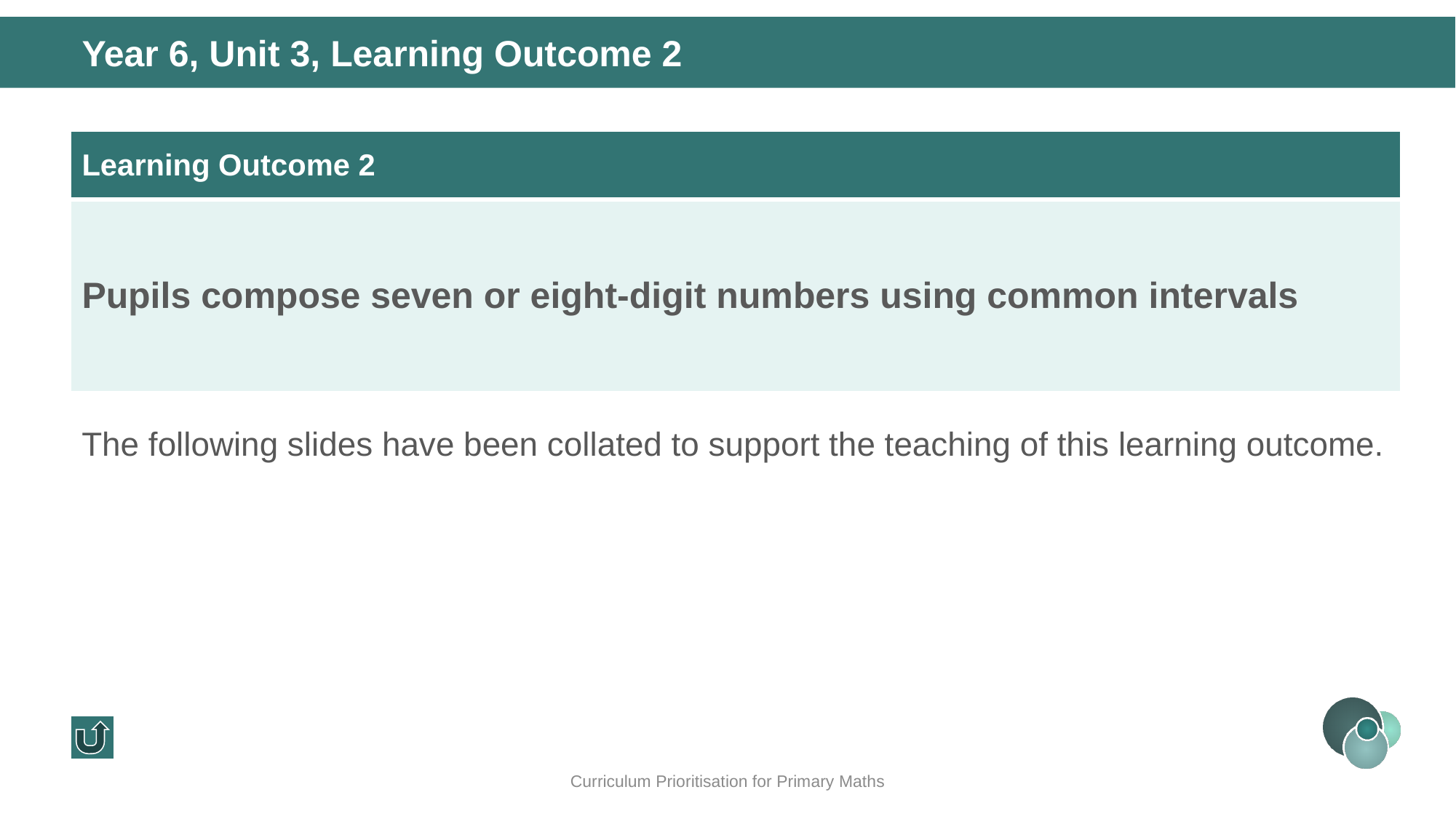

Year 6, Unit 3, Learning Outcome 2
| Learning Outcome 2 |
| --- |
| Pupils compose seven or eight-digit numbers using common intervals |
The following slides have been collated to support the teaching of this learning outcome.

Curriculum Prioritisation for Primary Maths